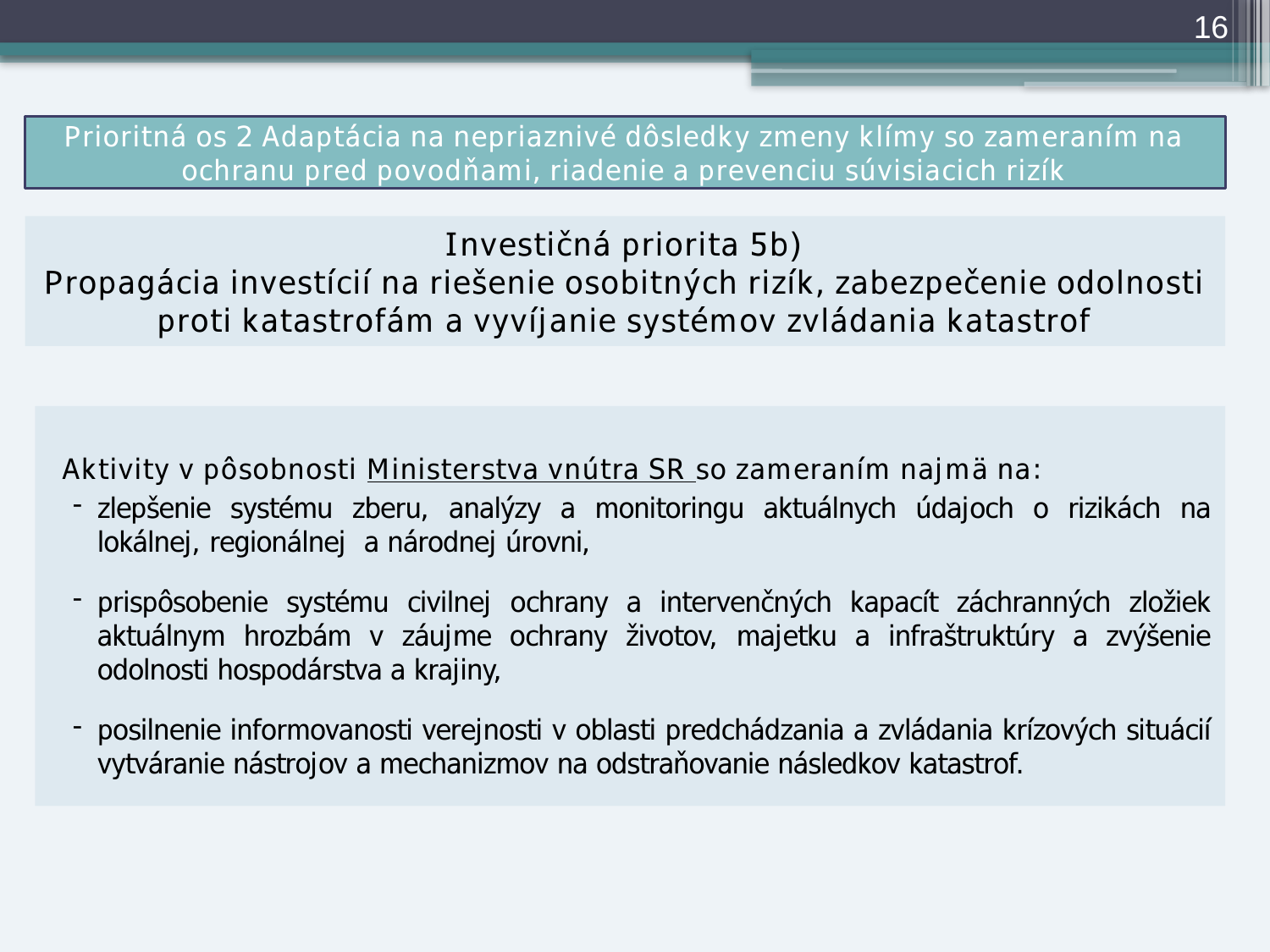

16
Prioritná os 2 Adaptácia na nepriaznivé dôsledky zmeny klímy so zameraním na ochranu pred povodňami, riadenie a prevenciu súvisiacich rizík
# Investičná priorita 5b) Propagácia investícií na riešenie osobitných rizík, zabezpečenie odolnosti proti katastrofám a vyvíjanie systémov zvládania katastrof

Aktivity v pôsobnosti Ministerstva vnútra SR so zameraním najmä na:
zlepšenie systému zberu, analýzy a monitoringu aktuálnych údajoch o rizikách na lokálnej, regionálnej  a národnej úrovni,
prispôsobenie systému civilnej ochrany a intervenčných kapacít záchranných zložiek aktuálnym hrozbám v záujme ochrany životov, majetku a infraštruktúry a zvýšenie odolnosti hospodárstva a krajiny,
posilnenie informovanosti verejnosti v oblasti predchádzania a zvládania krízových situácií vytváranie nástrojov a mechanizmov na odstraňovanie následkov katastrof.